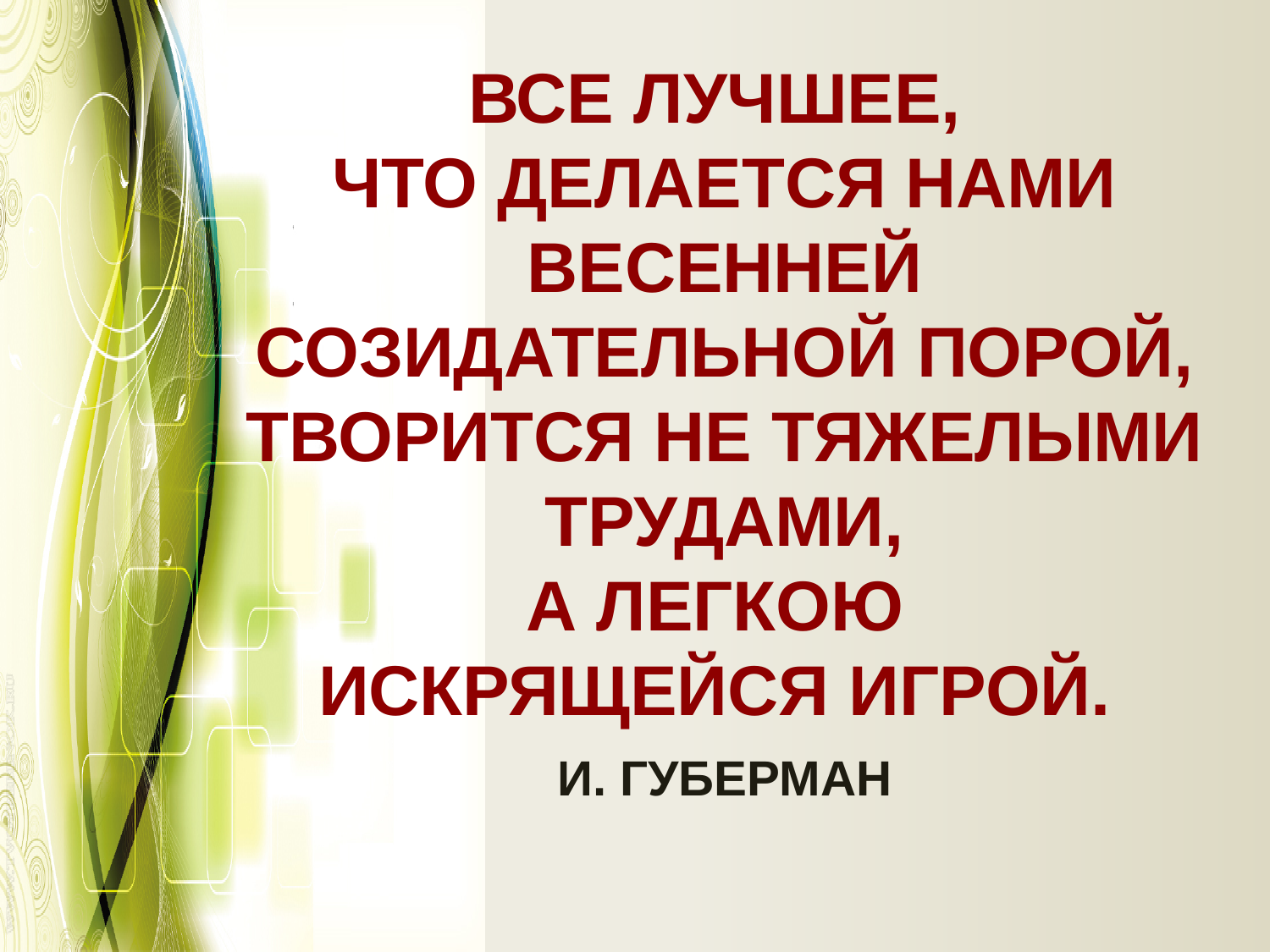

# Все лучшее, что делается нами Весенней созидательной порой, Творится не тяжелыми трудами, А легкою искрящейся игрой. И. Губерман